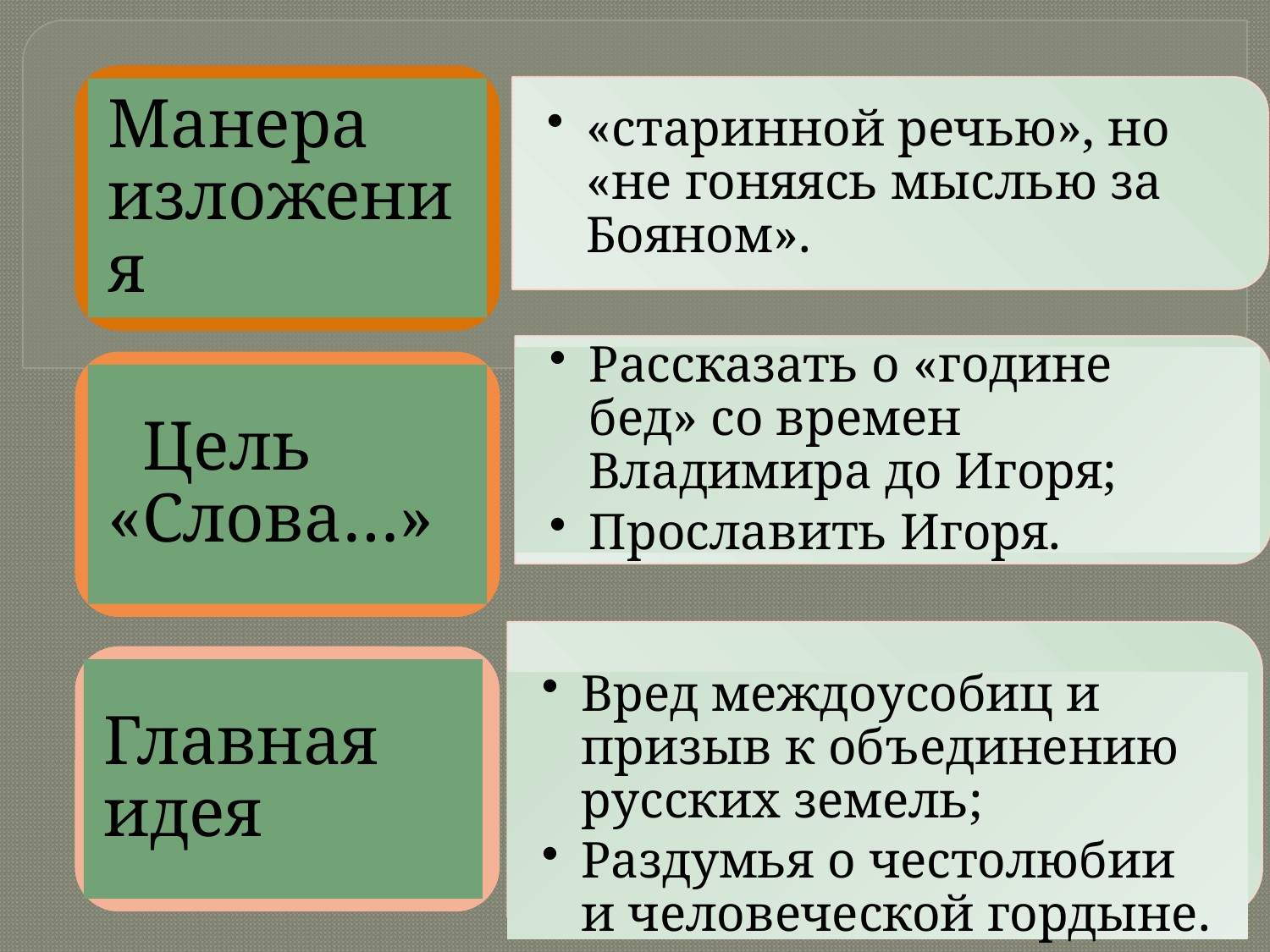

Манера изложения

«старинной речью», но «не гоняясь мыслью за Бояном».

Рассказать о «године бед» со времен Владимира до Игоря;
Прославить Игоря.

  Цель «Слова…»

Вред междоусобиц и призыв к объединению русских земель;
Раздумья о честолюбии и человеческой гордыне.

Главная идея